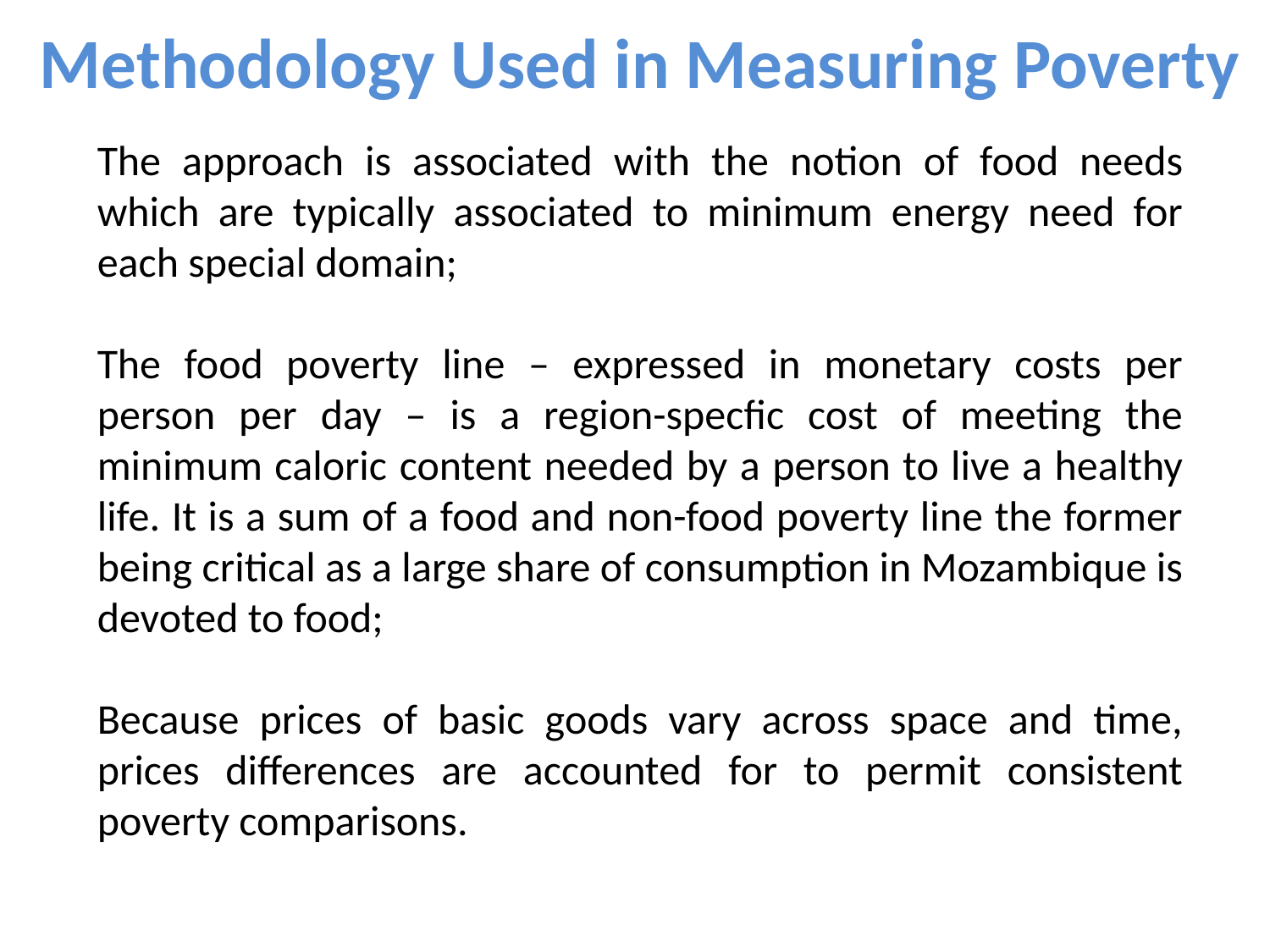

Methodology Used in Measuring Poverty
The approach is associated with the notion of food needs which are typically associated to minimum energy need for each special domain;

The food poverty line – expressed in monetary costs per person per day – is a region-specfic cost of meeting the minimum caloric content needed by a person to live a healthy life. It is a sum of a food and non-food poverty line the former being critical as a large share of consumption in Mozambique is devoted to food;

Because prices of basic goods vary across space and time, prices differences are accounted for to permit consistent poverty comparisons.